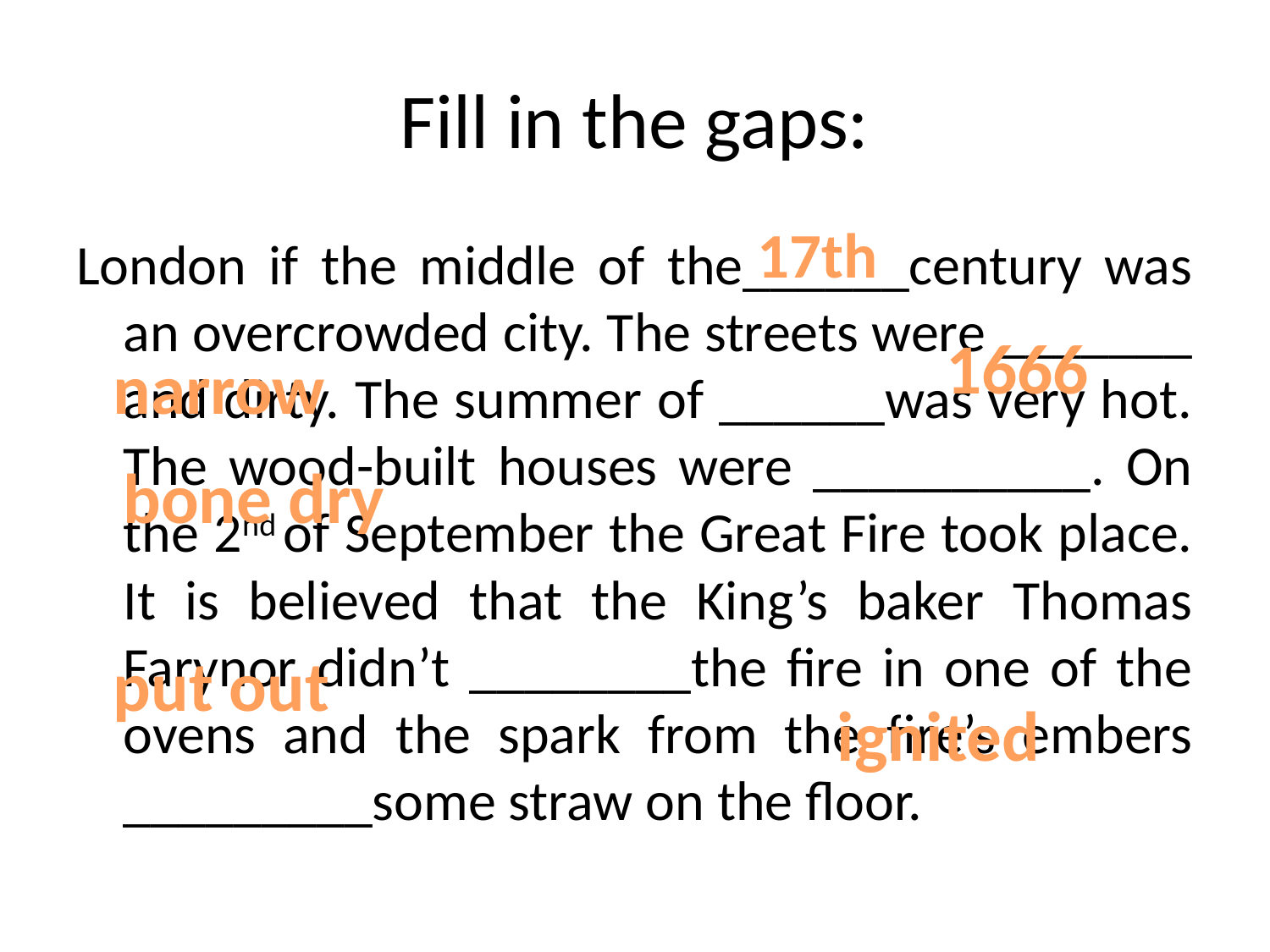

# Fill in the gaps:
17th
London if the middle of the______century was an overcrowded city. The streets were _______ and dirty. The summer of ______was very hot. The wood-built houses were __________. On the 2nd of September the Great Fire took place. It is believed that the King’s baker Thomas Farynor didn’t ________the fire in one of the ovens and the spark from the fire’s embers _________some straw on the floor.
1666
narrow
bone dry
put out
ignited